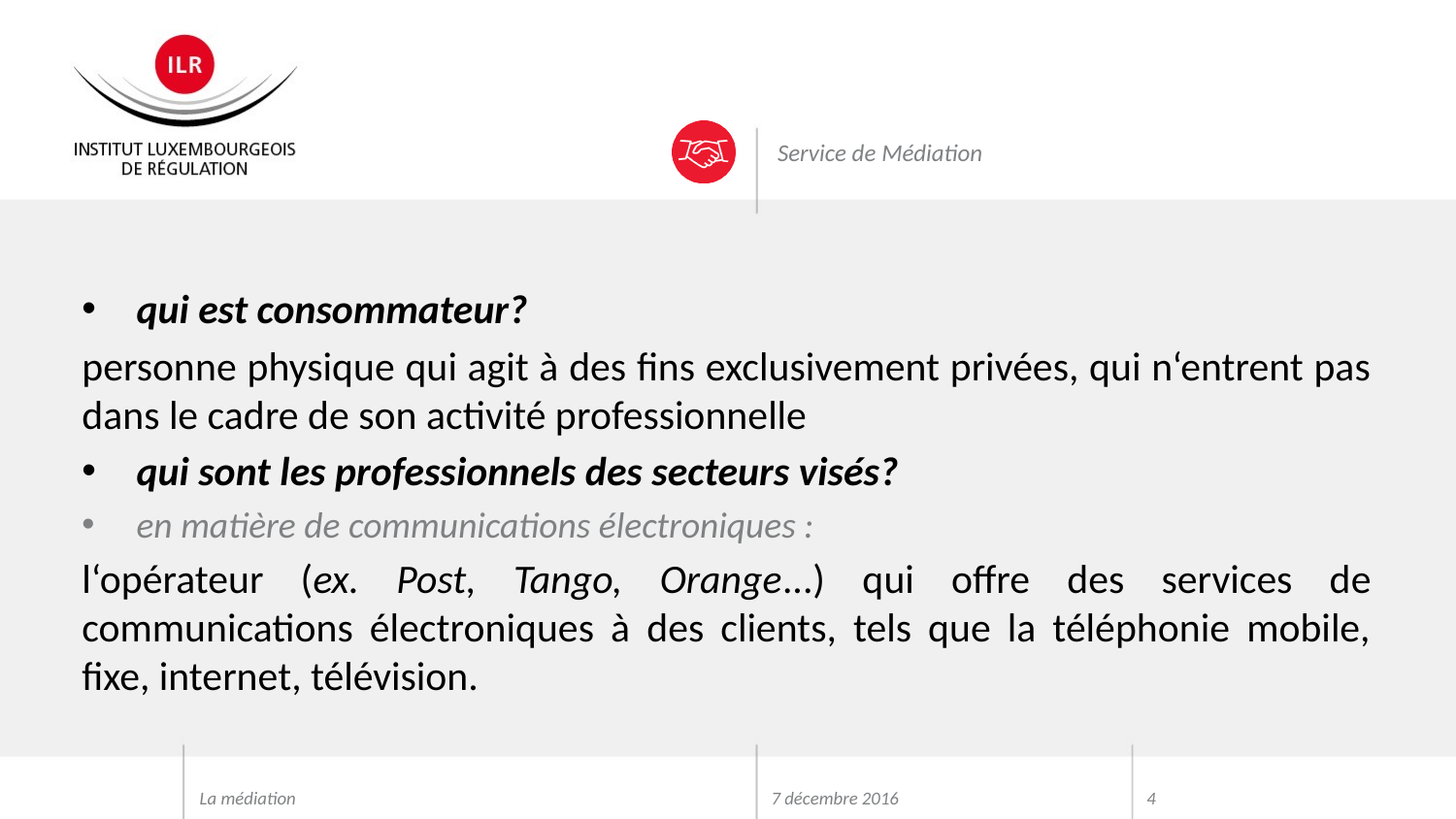

qui est consommateur?
personne physique qui agit à des fins exclusivement privées, qui n‘entrent pas dans le cadre de son activité professionnelle
qui sont les professionnels des secteurs visés?
en matière de communications électroniques :
l‘opérateur (ex. Post, Tango, Orange...) qui offre des services de communications électroniques à des clients, tels que la téléphonie mobile, fixe, internet, télévision.
La médiation
7 décembre 2016
4